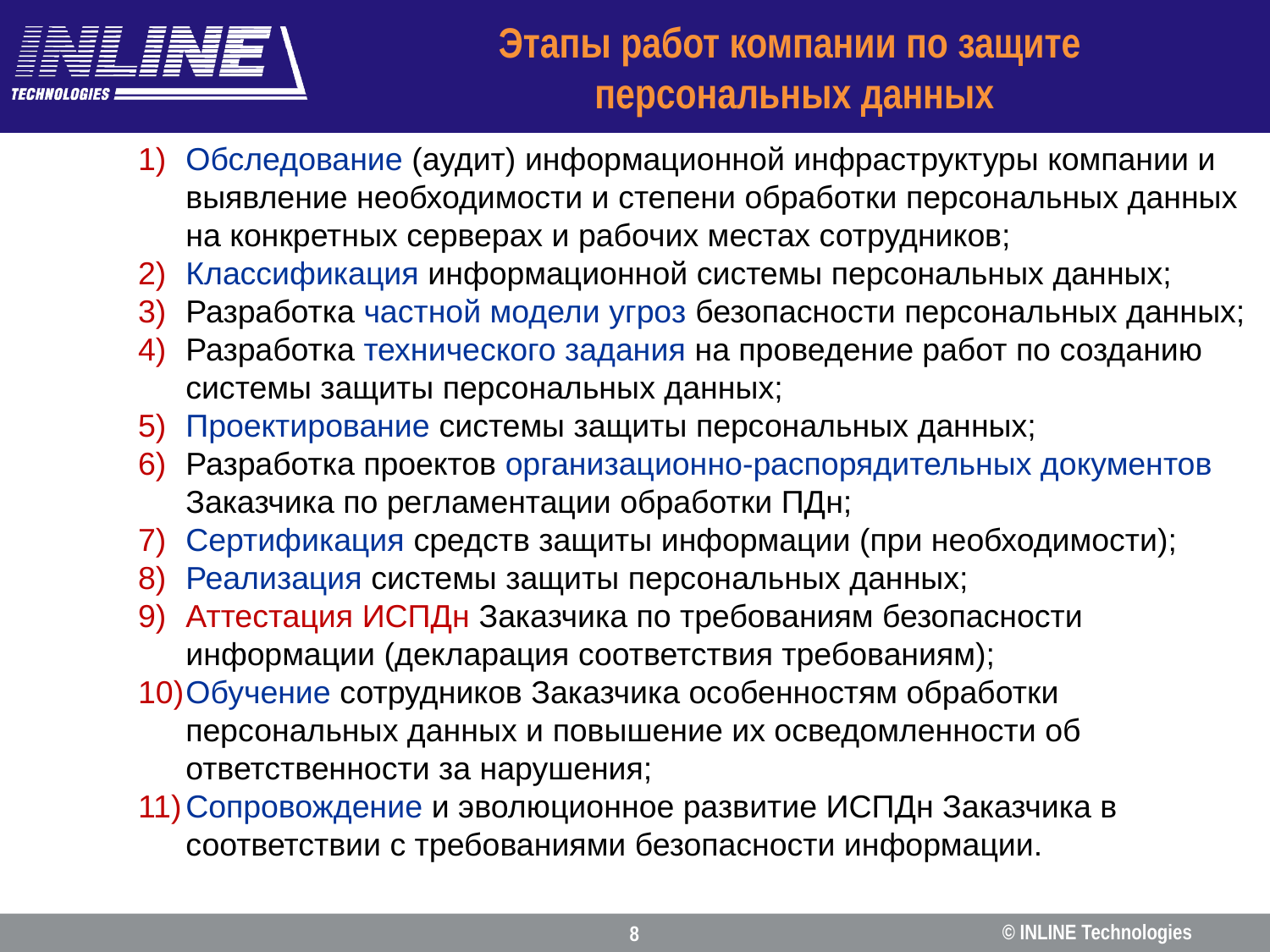

# Этапы работ компании по защите персональных данных
Обследование (аудит) информационной инфраструктуры компании и выявление необходимости и степени обработки персональных данных на конкретных серверах и рабочих местах сотрудников;
Классификация информационной системы персональных данных;
Разработка частной модели угроз безопасности персональных данных;
Разработка технического задания на проведение работ по созданию системы защиты персональных данных;
Проектирование системы защиты персональных данных;
Разработка проектов организационно-распорядительных документов Заказчика по регламентации обработки ПДн;
Сертификация средств защиты информации (при необходимости);
Реализация системы защиты персональных данных;
Аттестация ИСПДн Заказчика по требованиям безопасности информации (декларация соответствия требованиям);
Обучение сотрудников Заказчика особенностям обработки персональных данных и повышение их осведомленности об ответственности за нарушения;
Сопровождение и эволюционное развитие ИСПДн Заказчика в соответствии с требованиями безопасности информации.
© INLINE Technologies
8